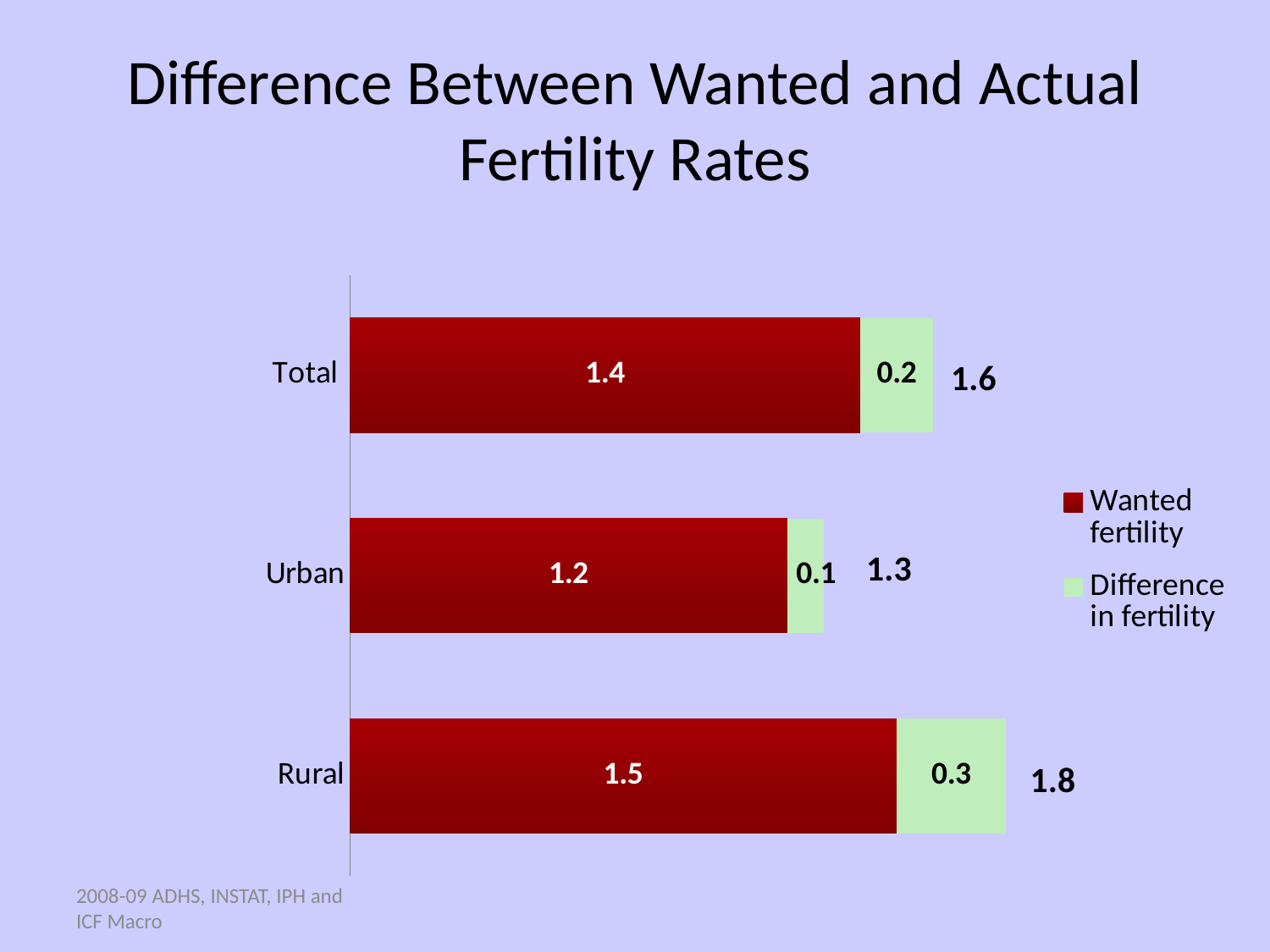

# Difference Between Wanted and Actual Fertility Rates

### Chart

| Category | Wanted fertility | Difference in fertility |
|---|---|---|
| Total  | 1.4 | 0.2000000000000002 |
| Urban | 1.2 | 0.10000000000000009 |
| Rural | 1.5 | 0.30000000000000027 |
1.6

1.3

1.8

2008-09 ADHS, INSTAT, IPH and ICF Macro